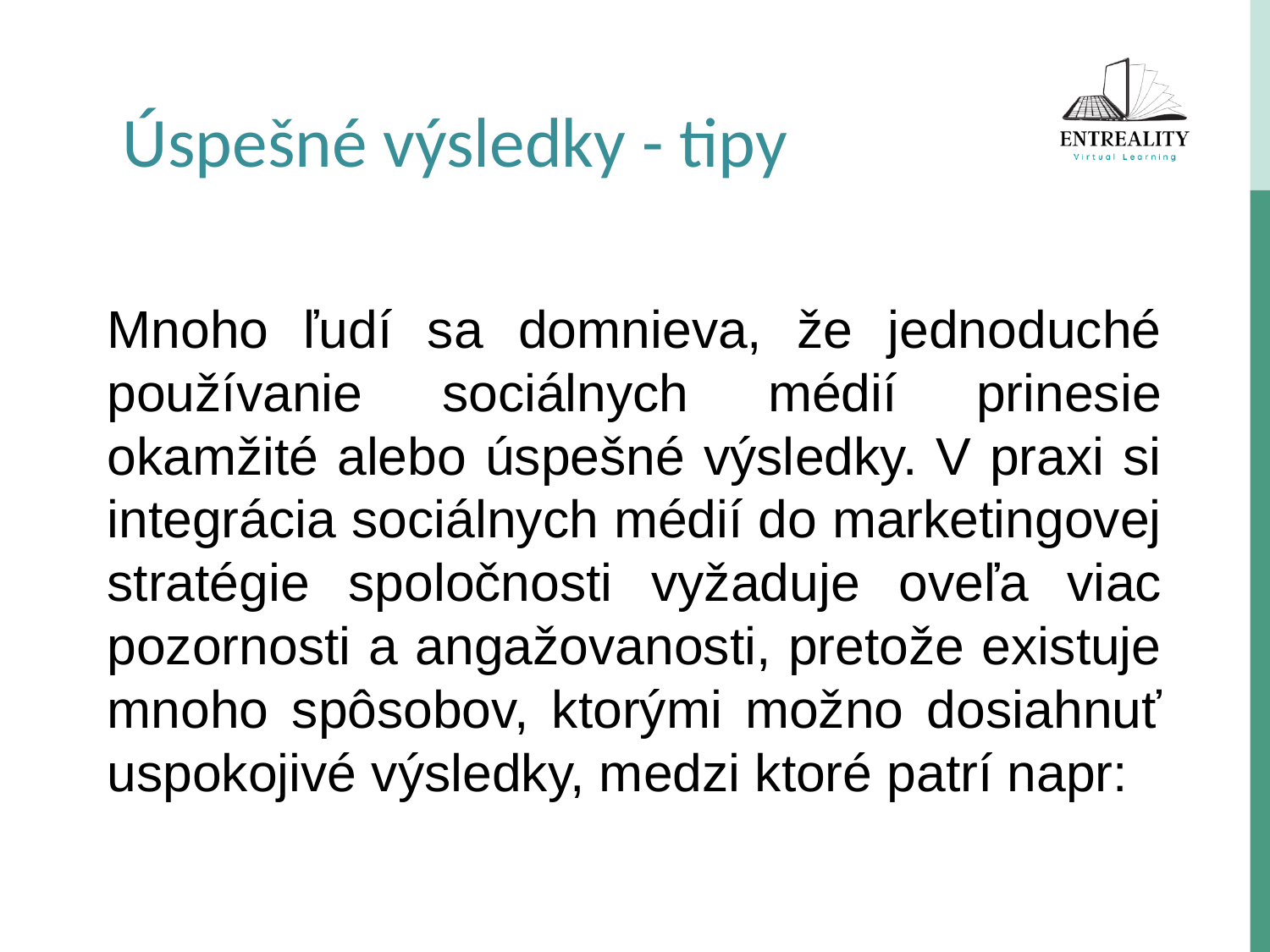

Úspešné výsledky - tipy
Mnoho ľudí sa domnieva, že jednoduché používanie sociálnych médií prinesie okamžité alebo úspešné výsledky. V praxi si integrácia sociálnych médií do marketingovej stratégie spoločnosti vyžaduje oveľa viac pozornosti a angažovanosti, pretože existuje mnoho spôsobov, ktorými možno dosiahnuť uspokojivé výsledky, medzi ktoré patrí napr: